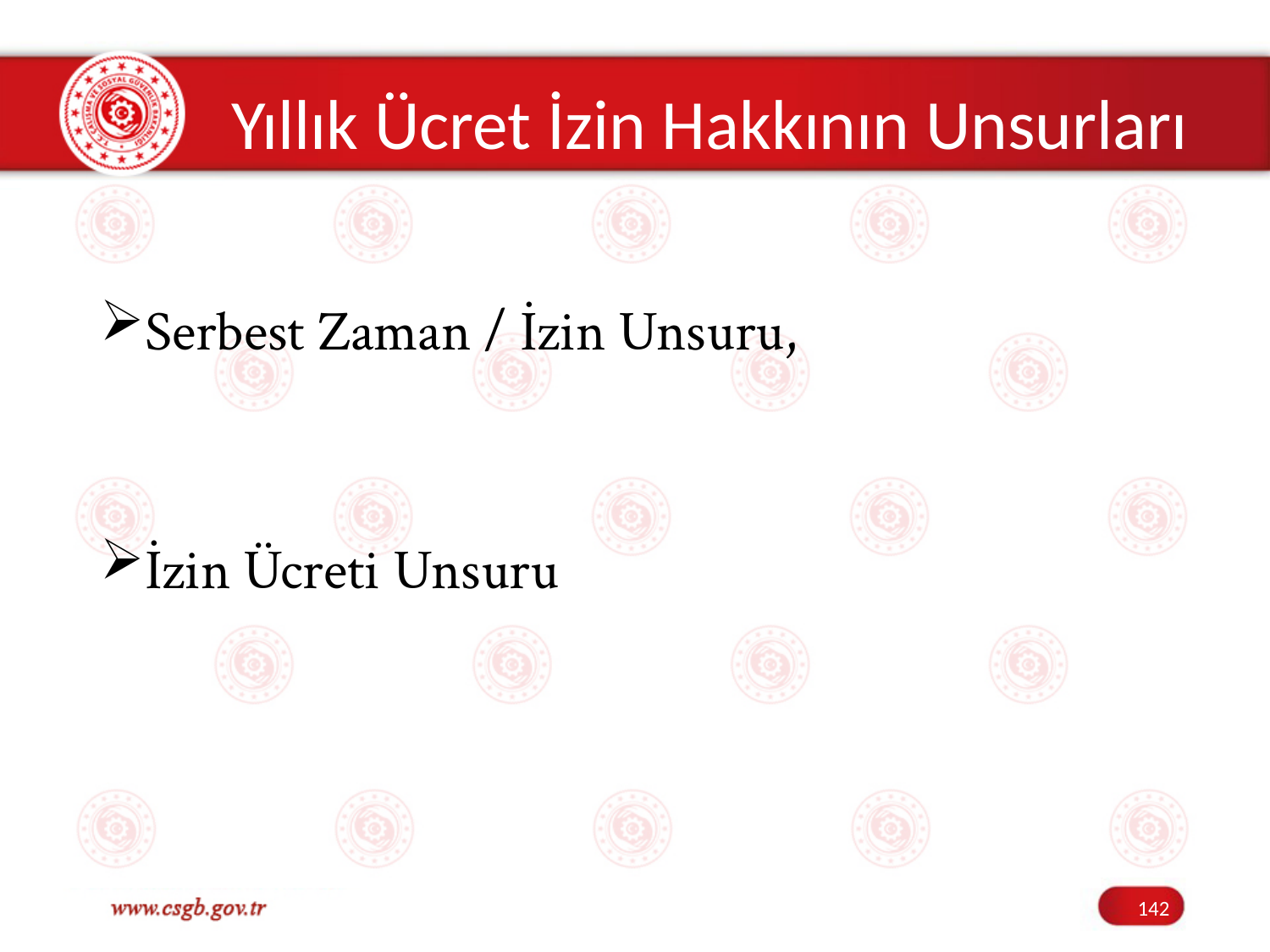

# Yıllık Ücret İzin Hakkının Unsurları
Serbest Zaman / İzin Unsuru,

İzin Ücreti Unsuru

142